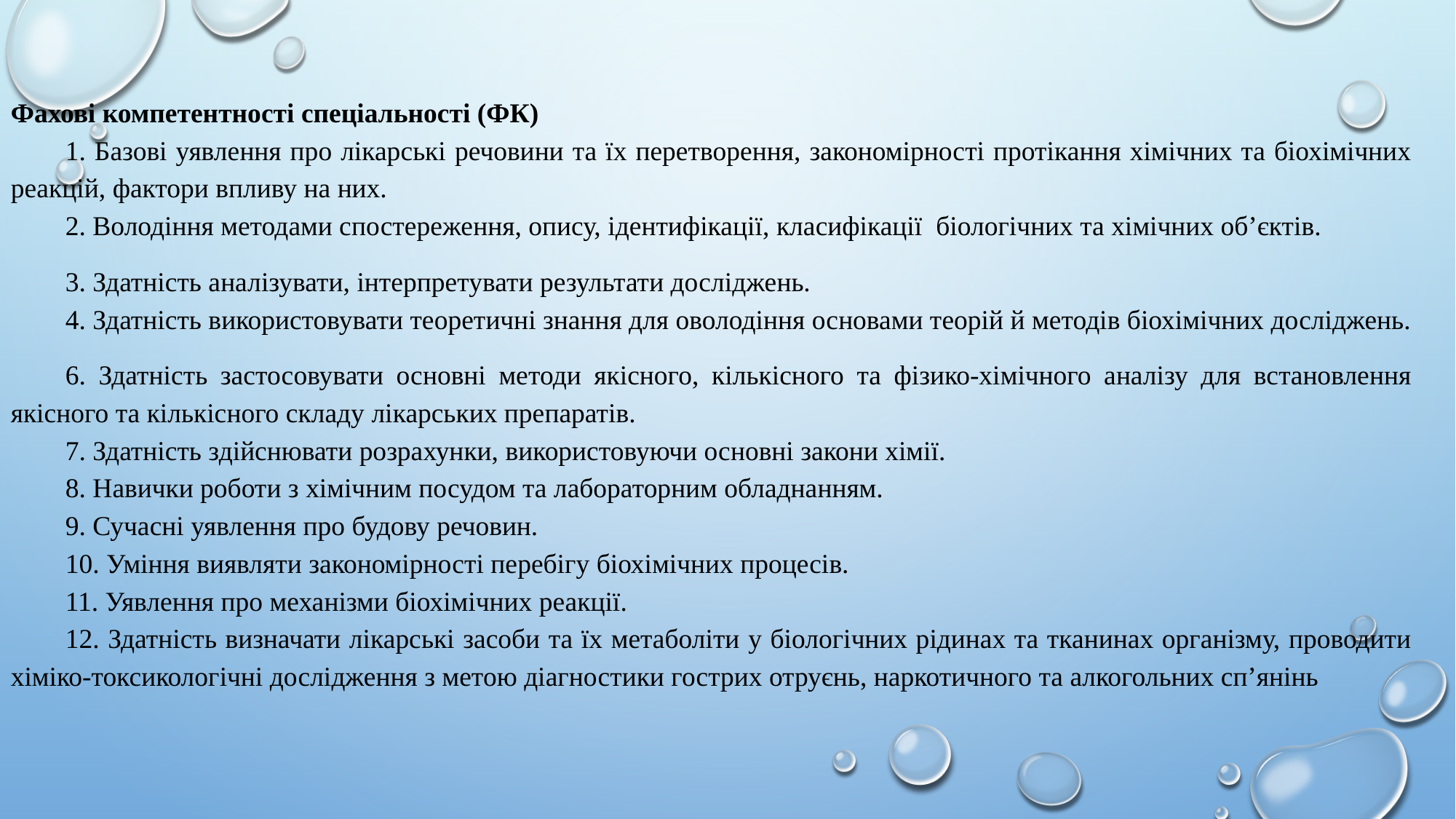

Фахові компетентності спеціальності (ФК)
	1. Базові уявлення про лікарські речовини та їх перетворення, закономірності протікання хімічних та біохімічних реакцій, фактори впливу на них.
	2. Володіння методами спостереження, опису, ідентифікації, класифікації  біологічних та хімічних об’єктів.
	3. Здатність аналізувати, інтерпретувати результати досліджень.
	4. Здатність використовувати теоретичні знання для оволодіння основами теорій й методів біохімічних досліджень.
	6. Здатність застосовувати основні методи якісного, кількісного та фізико-хімічного аналізу для встановлення якісного та кількісного складу лікарських препаратів.
	7. Здатність здійснювати розрахунки, використовуючи основні закони хімії.
	8. Навички роботи з хімічним посудом та лабораторним обладнанням.
	9. Сучасні уявлення про будову речовин.
	10. Уміння виявляти закономірності перебігу біохімічних процесів.
	11. Уявлення про механізми біохімічних реакції.
	12. Здатність визначати лікарські засоби та їх метаболіти у біологічних рідинах та тканинах організму, проводити хіміко-токсикологічні дослідження з метою діагностики гострих отруєнь, наркотичного та алкогольних сп’янінь